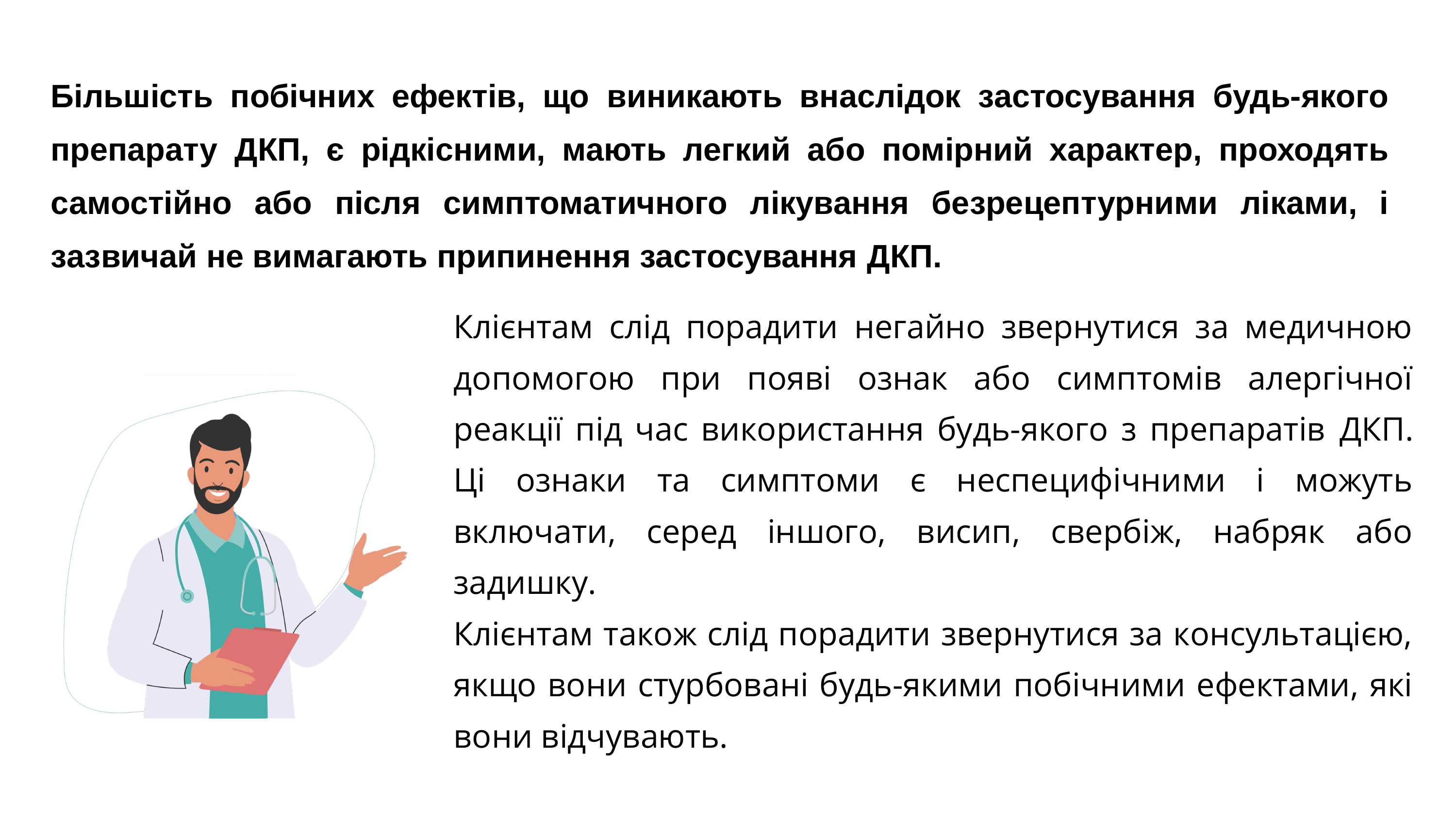

Більшість побічних ефектів, що виникають внаслідок застосування будь-якого препарату ДКП, є рідкісними, мають легкий або помірний характер, проходять самостійно або після симптоматичного лікування безрецептурними ліками, і зазвичай не вимагають припинення застосування ДКП.
Клієнтам слід порадити негайно звернутися за медичною допомогою при появі ознак або симптомів алергічної реакції під час використання будь-якого з препаратів ДКП. Ці ознаки та симптоми є неспецифічними і можуть включати, серед іншого, висип, свербіж, набряк або задишку.
Клієнтам також слід порадити звернутися за консультацією, якщо вони стурбовані будь-якими побічними ефектами, які вони відчувають.